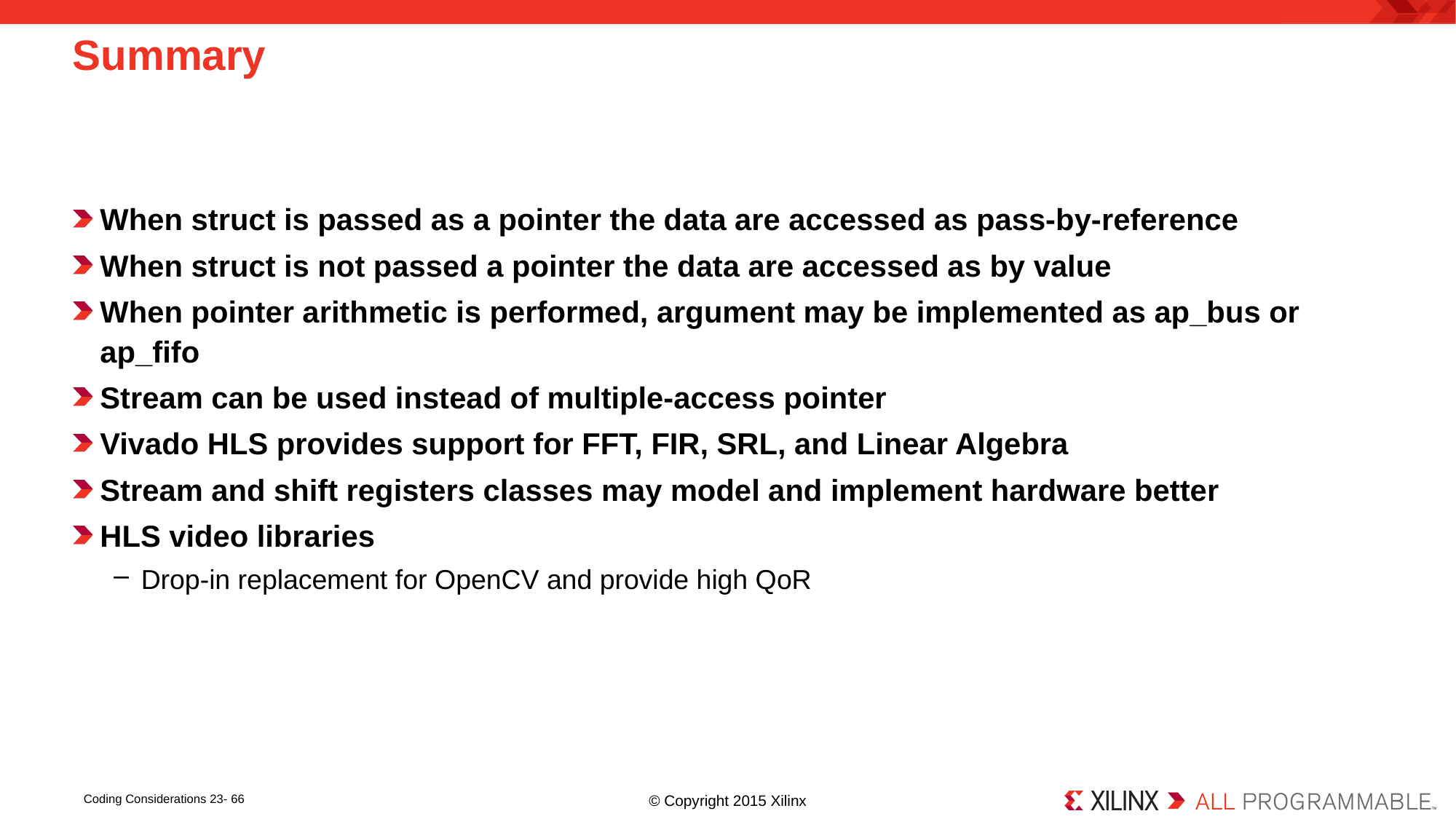

# Summary
When struct is passed as a pointer the data are accessed as pass-by-reference
When struct is not passed a pointer the data are accessed as by value
When pointer arithmetic is performed, argument may be implemented as ap_bus or ap_fifo
Stream can be used instead of multiple-access pointer
Vivado HLS provides support for FFT, FIR, SRL, and Linear Algebra
Stream and shift registers classes may model and implement hardware better
HLS video libraries
Drop-in replacement for OpenCV and provide high QoR

Coding Considerations 23- 66
© Copyright 2015 Xilinx